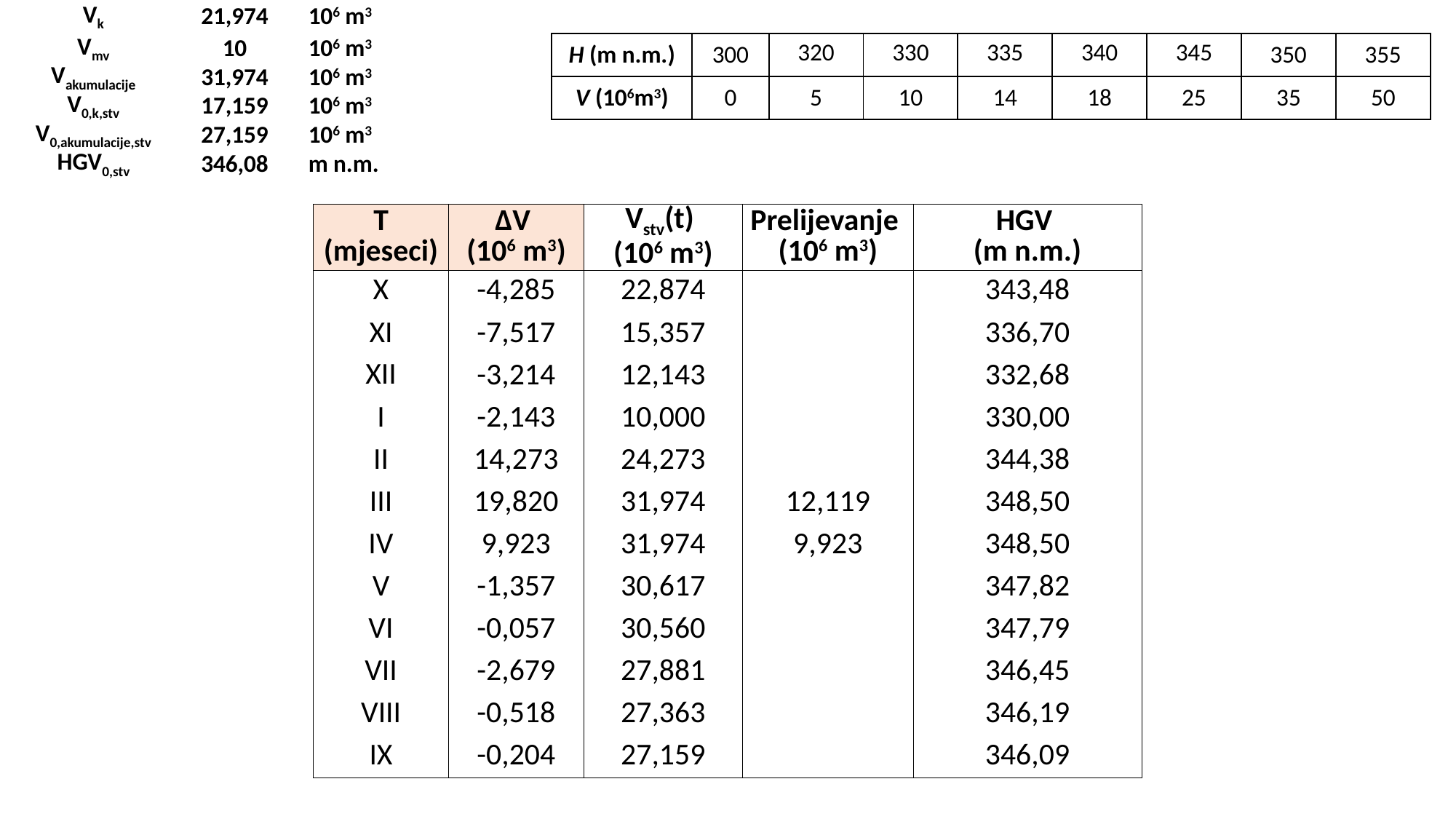

| Vk | 21,974 | 106 m3 |
| --- | --- | --- |
| Vmv | 10 | 106 m3 |
| Vakumulacije | 31,974 | 106 m3 |
| V0,k,stv | 17,159 | 106 m3 |
| V0,akumulacije,stv | 27,159 | 106 m3 |
| HGV0,stv | 346,08 | m n.m. |
| H (m n.m.) | 300 | 320 | 330 | 335 | 340 | 345 | 350 | 355 |
| --- | --- | --- | --- | --- | --- | --- | --- | --- |
| V (106m3) | 0 | 5 | 10 | 14 | 18 | 25 | 35 | 50 |
| T (mjeseci) | ΔV (106 m3) | Vstv(t) (106 m3) | Prelijevanje (106 m3) | HGV (m n.m.) |
| --- | --- | --- | --- | --- |
| X | -4,285 | 22,874 |  | 343,48 |
| XI | -7,517 | 15,357 |  | 336,70 |
| XII | -3,214 | 12,143 |  | 332,68 |
| I | -2,143 | 10,000 |  | 330,00 |
| II | 14,273 | 24,273 |  | 344,38 |
| III | 19,820 | 31,974 | 12,119 | 348,50 |
| IV | 9,923 | 31,974 | 9,923 | 348,50 |
| V | -1,357 | 30,617 |  | 347,82 |
| VI | -0,057 | 30,560 |  | 347,79 |
| VII | -2,679 | 27,881 |  | 346,45 |
| VIII | -0,518 | 27,363 |  | 346,19 |
| IX | -0,204 | 27,159 |  | 346,09 |